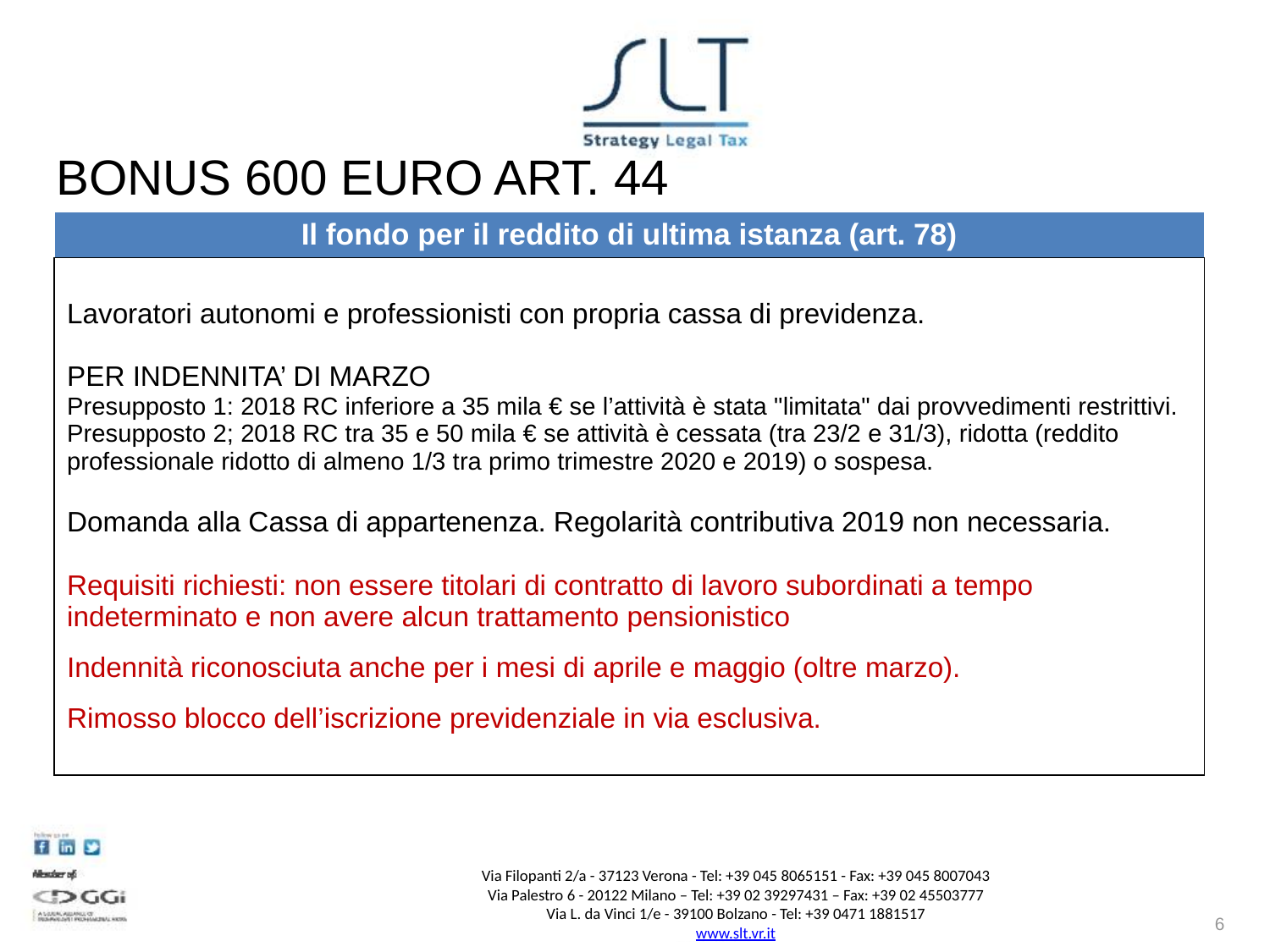

BONUS 600 EURO ART. 44
| Il fondo per il reddito di ultima istanza (art. 78) |
| --- |
| Lavoratori autonomi e professionisti con propria cassa di previdenza. PER INDENNITA’ DI MARZO Presupposto 1: 2018 RC inferiore a 35 mila € se l’attività è stata "limitata" dai provvedimenti restrittivi. Presupposto 2; 2018 RC tra 35 e 50 mila € se attività è cessata (tra 23/2 e 31/3), ridotta (reddito professionale ridotto di almeno 1/3 tra primo trimestre 2020 e 2019) o sospesa. Domanda alla Cassa di appartenenza. Regolarità contributiva 2019 non necessaria. Requisiti richiesti: non essere titolari di contratto di lavoro subordinati a tempo indeterminato e non avere alcun trattamento pensionistico Indennità riconosciuta anche per i mesi di aprile e maggio (oltre marzo). Rimosso blocco dell’iscrizione previdenziale in via esclusiva. |

Via Filopanti 2/a - 37123 Verona - Tel: +39 045 8065151 - Fax: +39 045 8007043
Via Palestro 6 - 20122 Milano – Tel: +39 02 39297431 – Fax: +39 02 45503777
Via L. da Vinci 1/e - 39100 Bolzano - Tel: +39 0471 1881517
www.slt.vr.it

6